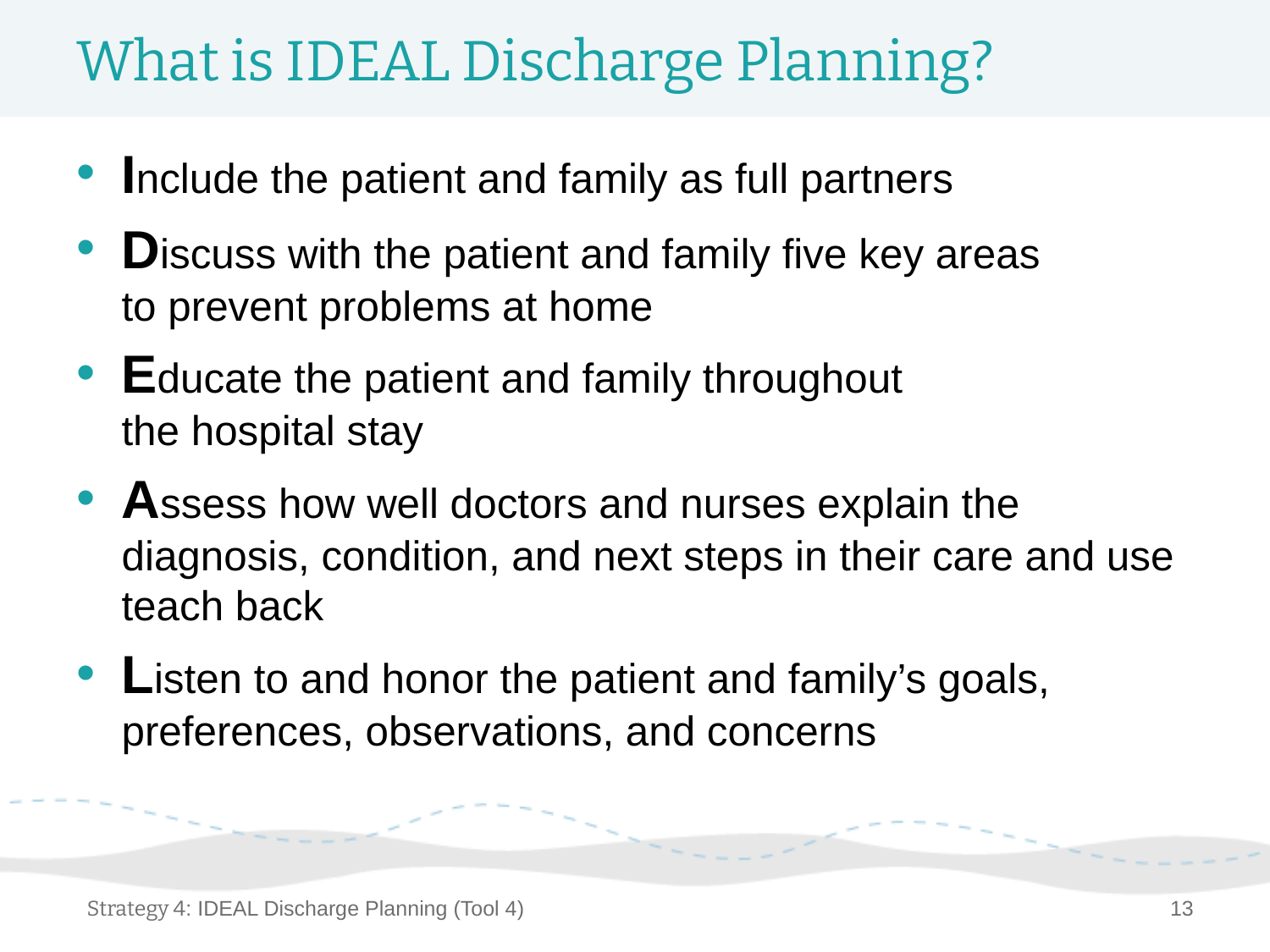

# What is IDEAL Discharge Planning?
Include the patient and family as full partners
Discuss with the patient and family five key areas
to prevent problems at home
Educate the patient and family throughout
the hospital stay
Assess how well doctors and nurses explain the diagnosis, condition, and next steps in their care and use teach back
Listen to and honor the patient and family’s goals, preferences, observations, and concerns
Strategy 4: IDEAL Discharge Planning (Tool 4)
13